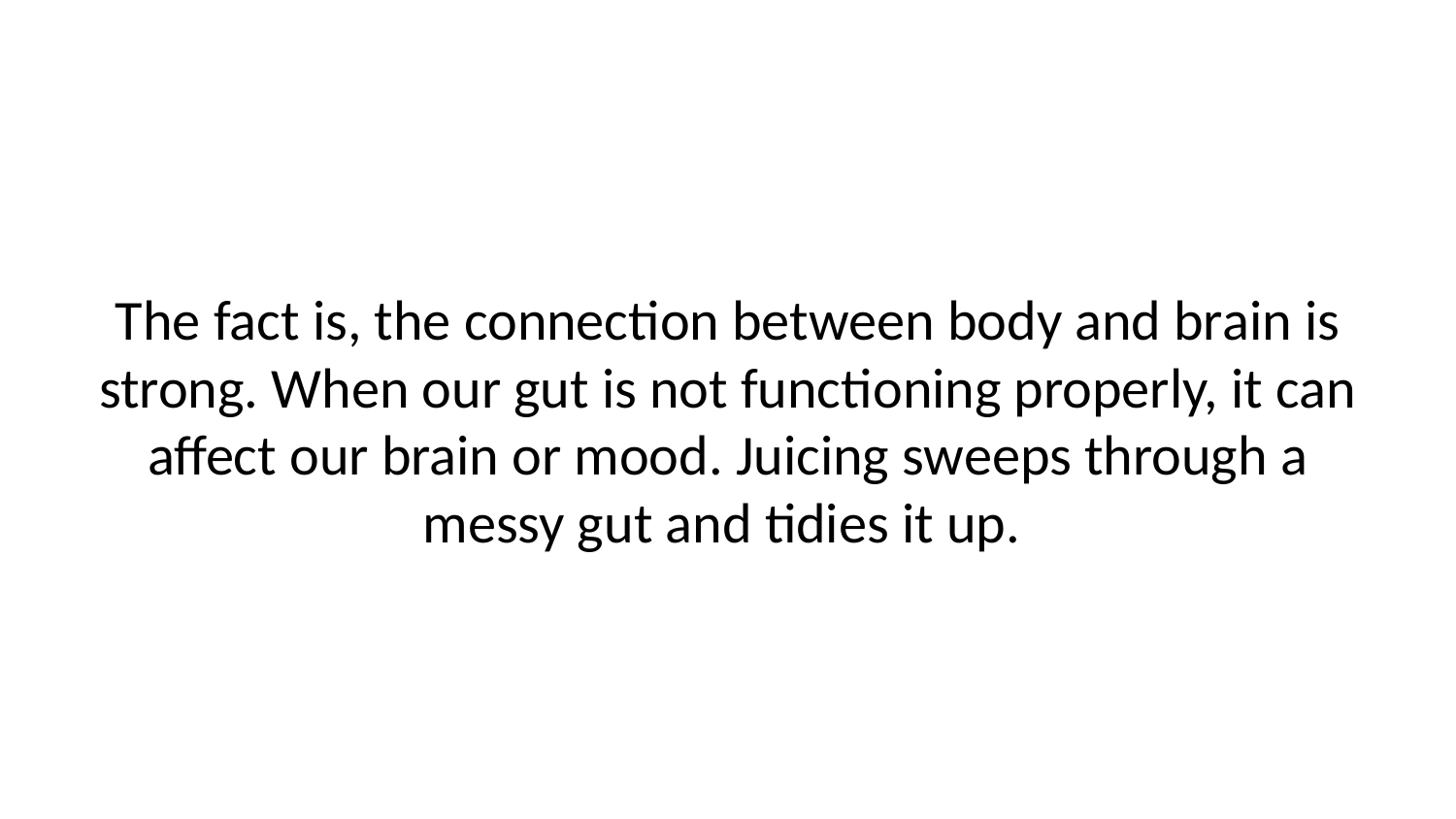

The fact is, the connection between body and brain is strong. When our gut is not functioning properly, it can affect our brain or mood. Juicing sweeps through a messy gut and tidies it up.